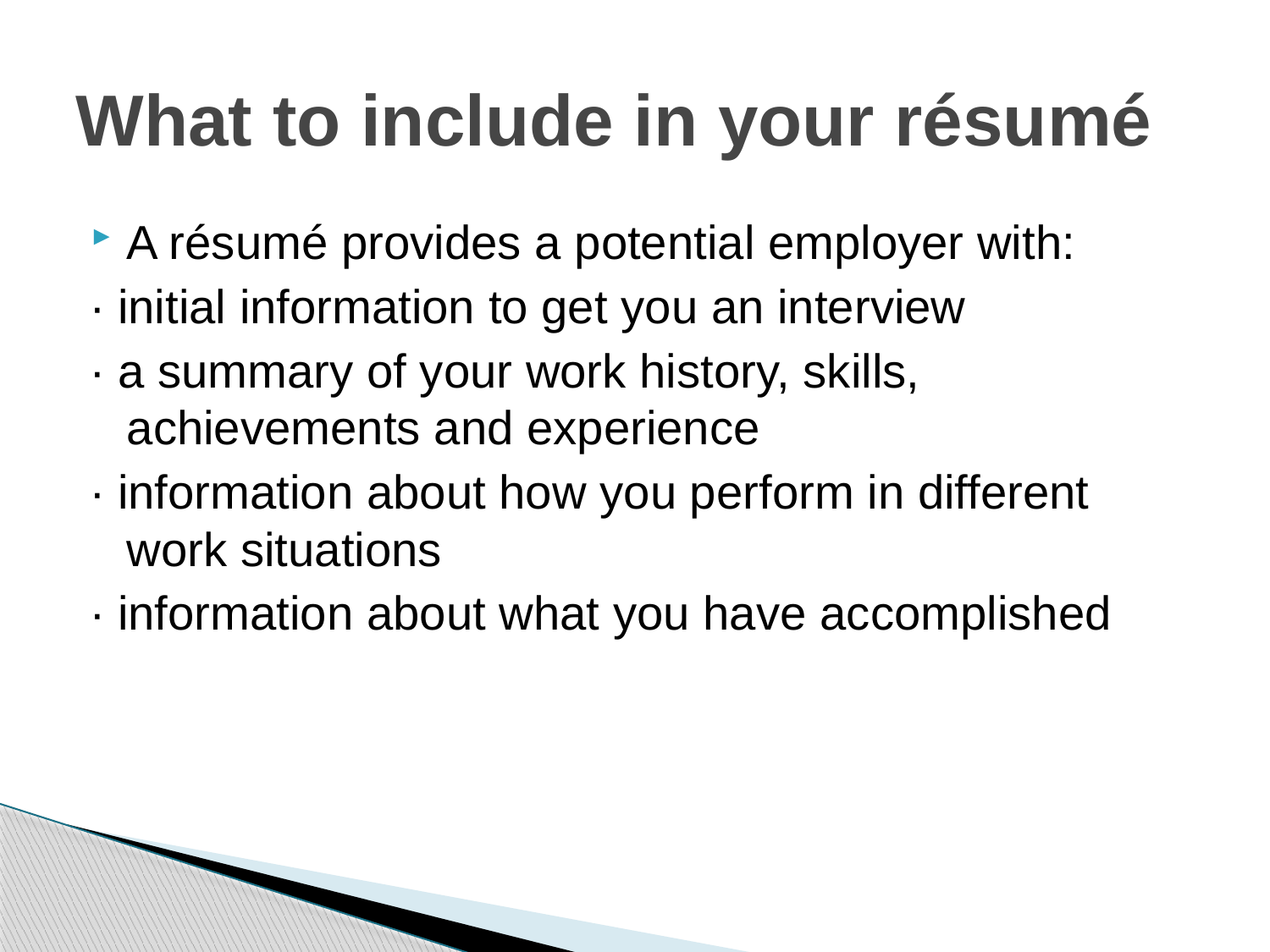

# What to include in your résumé
A résumé provides a potential employer with:
∙ initial information to get you an interview
∙ a summary of your work history, skills, achievements and experience
∙ information about how you perform in different work situations
∙ information about what you have accomplished